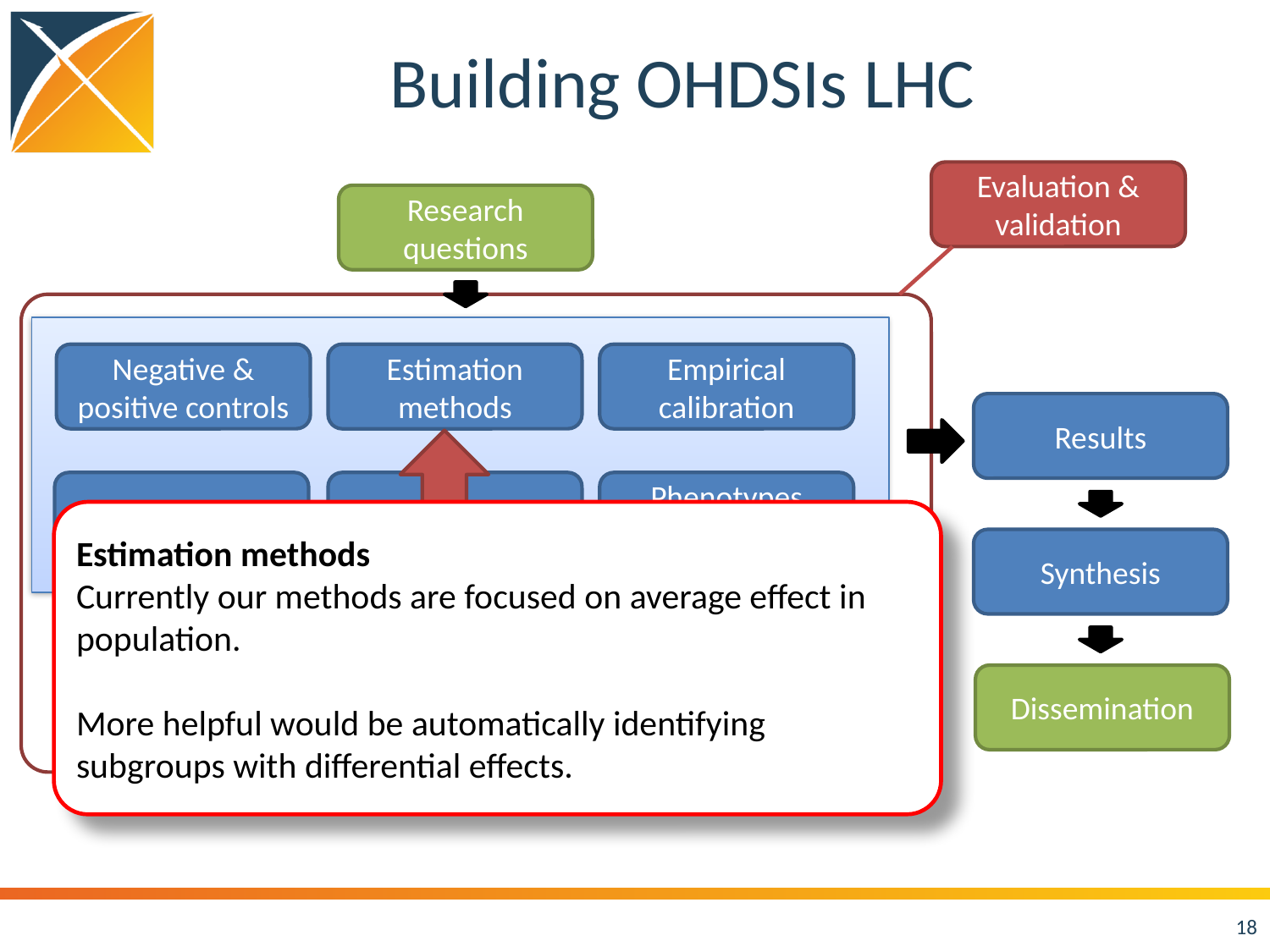

# Building OHDSIs LHC
Evaluation &
validation
Research questions

Negative & positive controls
Estimation methods
Empirical calibration
Results

Exposures
Covariates
Phenotypes
(outcomes)

Estimation methods
Currently our methods are focused on average effect in population.

More helpful would be automatically identifying subgroups with differential effects.
Synthesis

Dissemination
EHR
Claims
Other
18